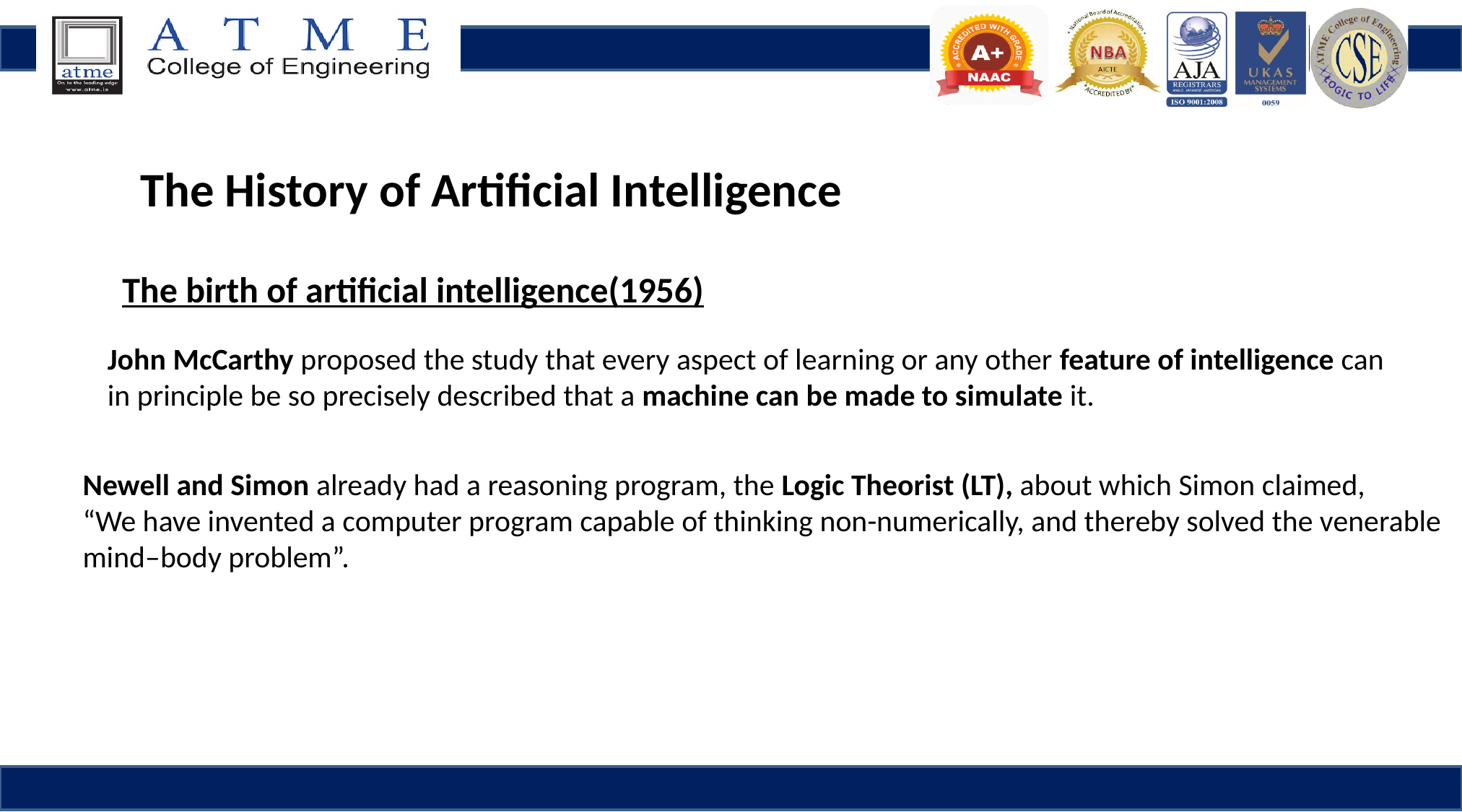

The History of Artificial Intelligence
The birth of artificial intelligence(1956)
John McCarthy proposed the study that every aspect of learning or any other feature of intelligence can
in principle be so precisely described that a machine can be made to simulate it.
Newell and Simon already had a reasoning program, the Logic Theorist (LT), about which Simon claimed,
“We have invented a computer program capable of thinking non-numerically, and thereby solved the venerable
mind–body problem”.